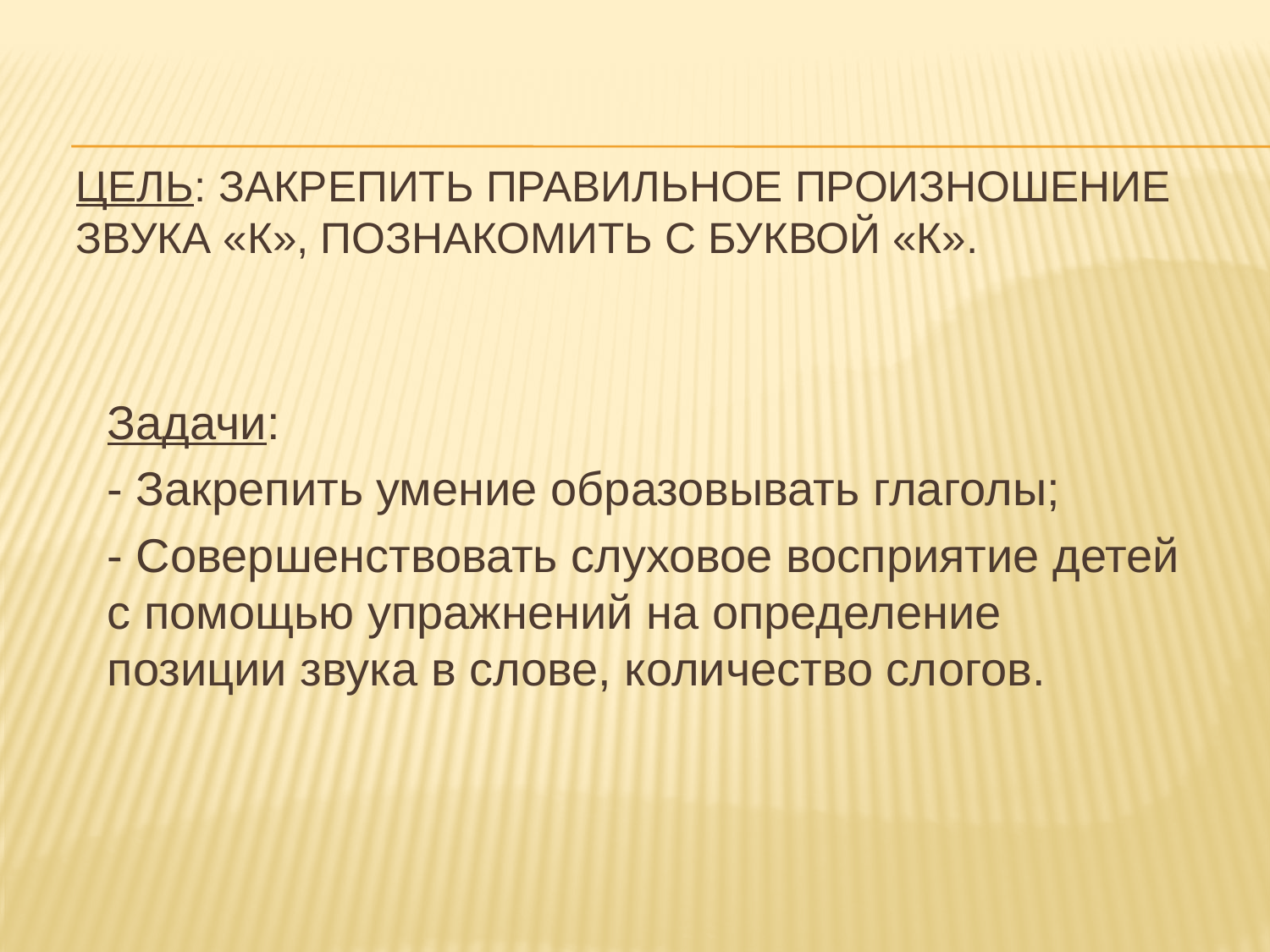

# Цель: Закрепить правильное произношение звука «К», познакомить с буквой «К».
Задачи:
- Закрепить умение образовывать глаголы;
- Совершенствовать слуховое восприятие детей с помощью упражнений на определение позиции звука в слове, количество слогов.